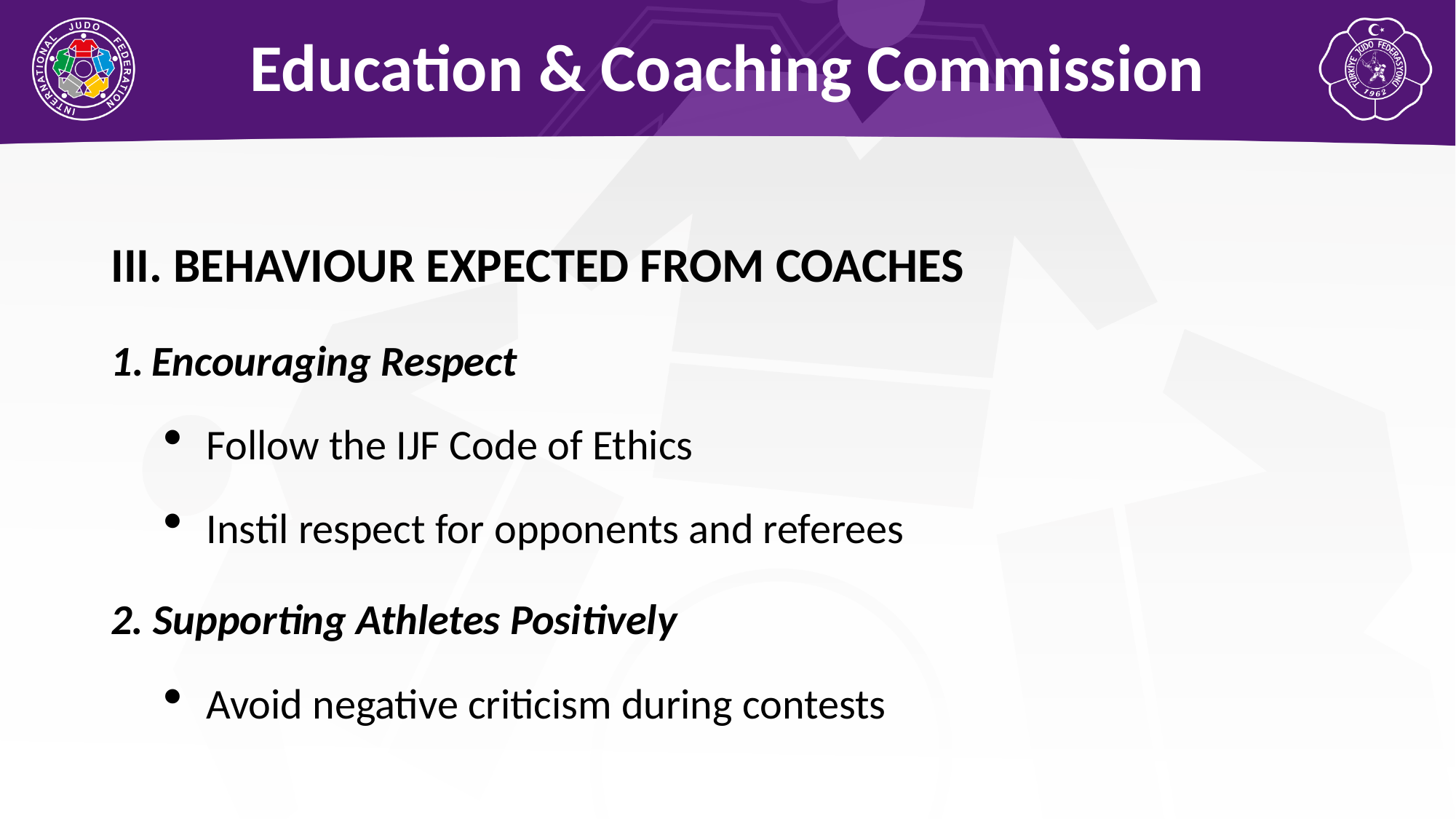

Education & Coaching Commission
III. BEHAVIOUR EXPECTED FROM COACHES
Encouraging Respect
Follow the IJF Code of Ethics
Instil respect for opponents and referees
2. Supporting Athletes Positively
Avoid negative criticism during contests